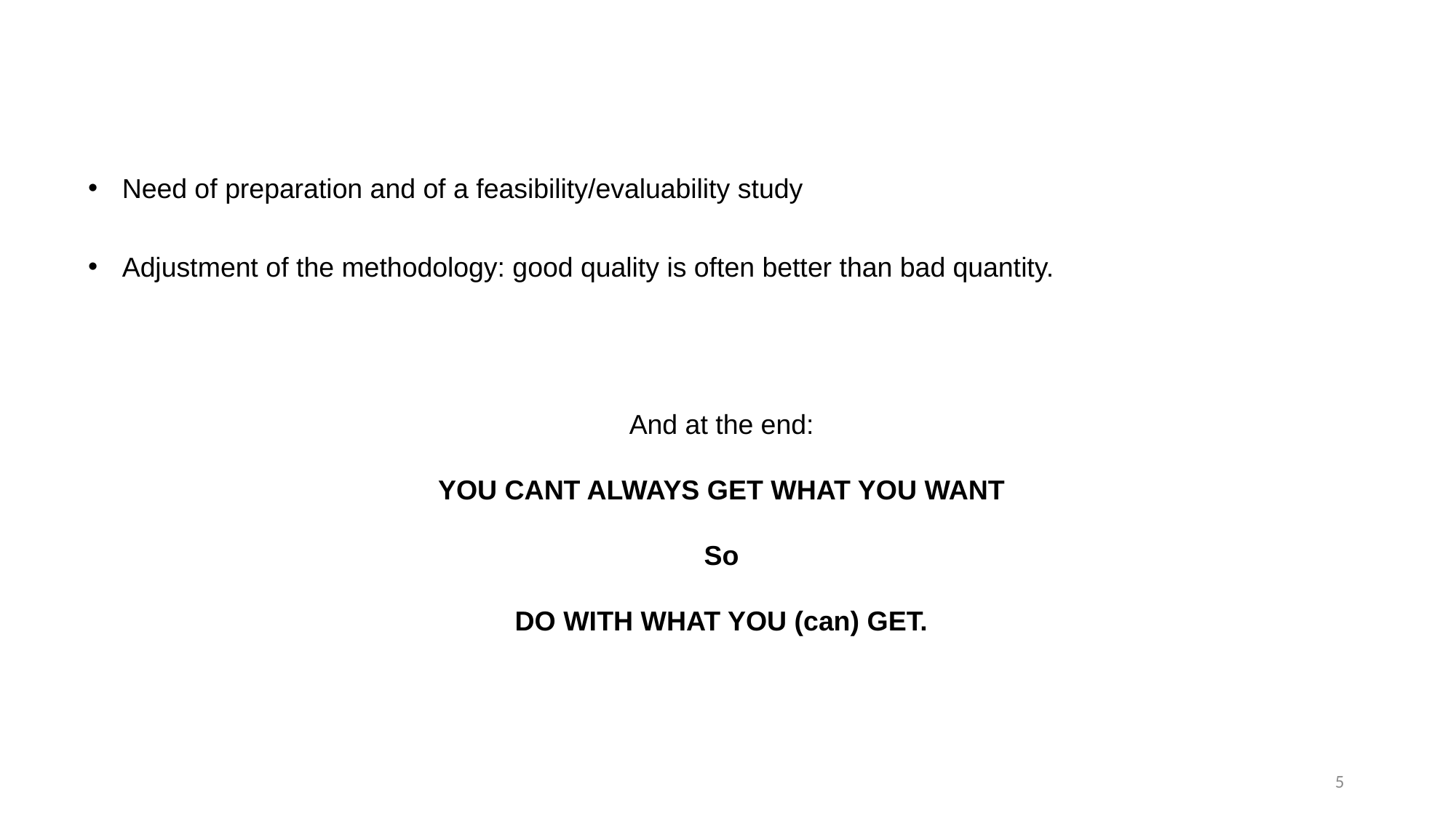

Need of preparation and of a feasibility/evaluability study
Adjustment of the methodology: good quality is often better than bad quantity.
And at the end:

YOU CANT ALWAYS GET WHAT YOU WANT

So

DO WITH WHAT YOU (can) GET.
5